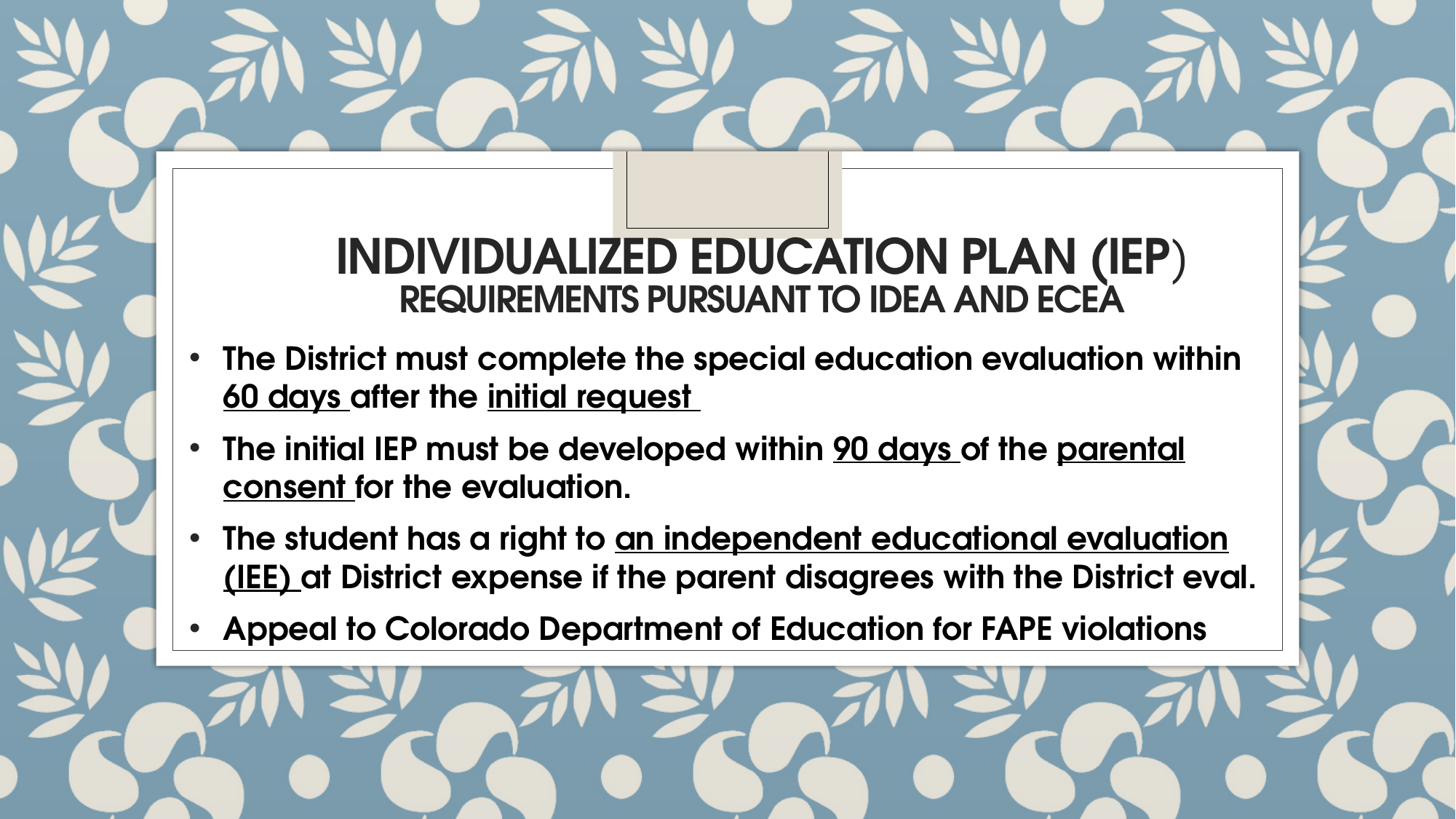

# Individualized Education Plan (IEP) requirements pursuant to IDEA and ECEA
The District must complete the special education evaluation within  60 days after the initial request
The initial IEP must be developed within 90 days of the parental consent for the evaluation.
The student has a right to an independent educational evaluation (IEE) at District expense if the parent disagrees with the District eval.
Appeal to Colorado Department of Education for FAPE violations